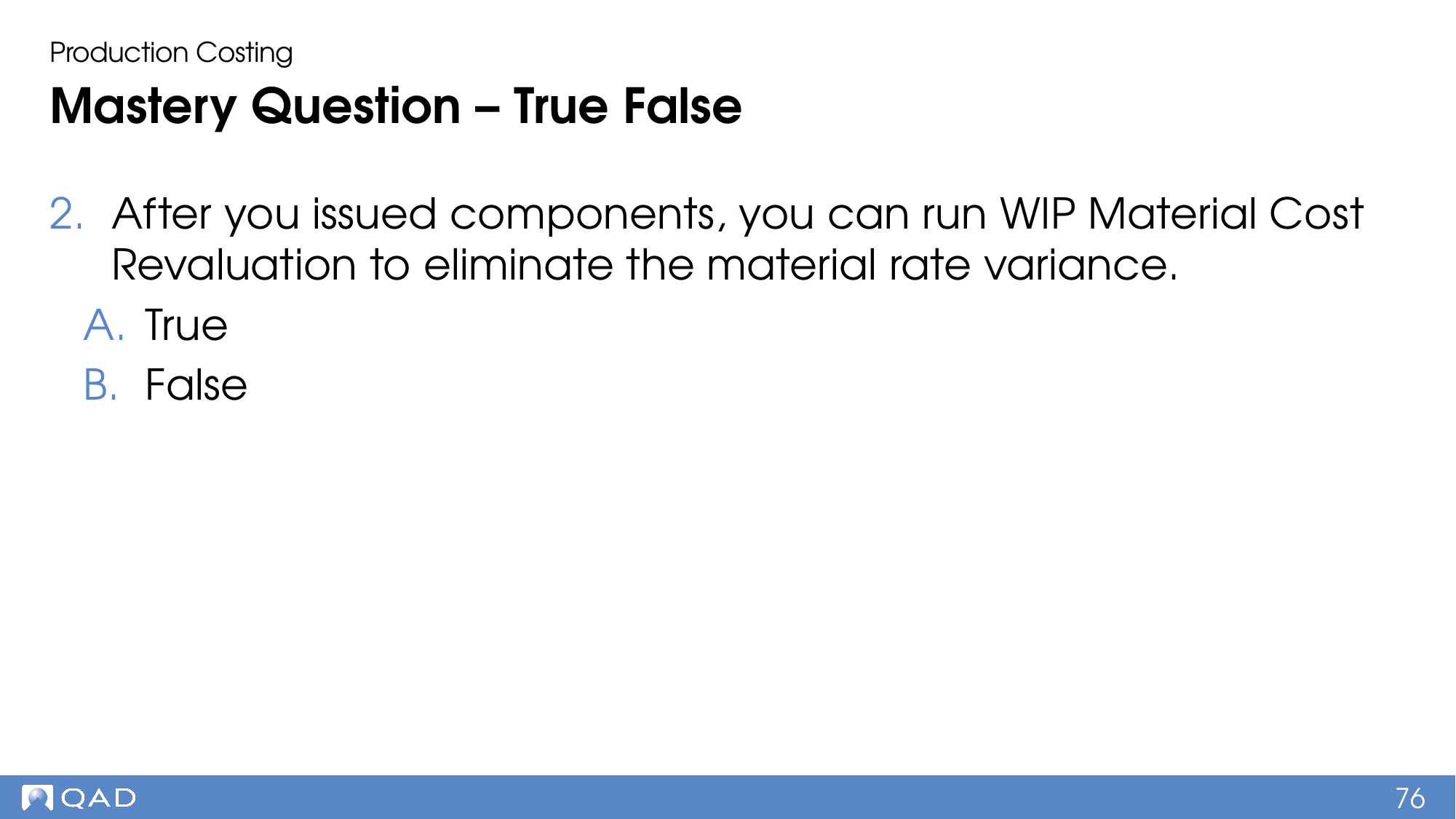

Production Costing
# Mastery Question – True False
After you issued components, you can run WIP Material Cost Revaluation to eliminate the material rate variance.
True
False
76